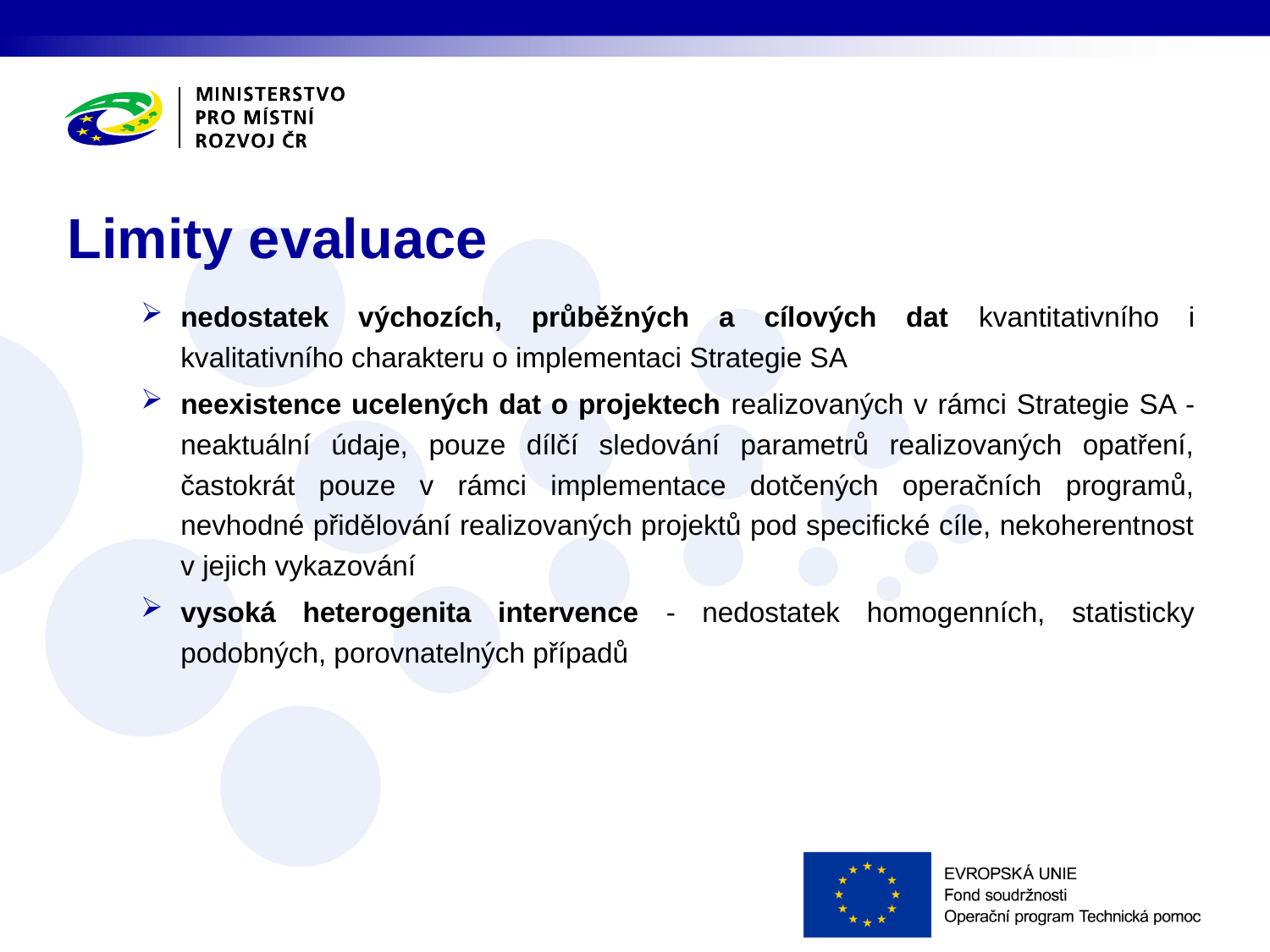

# Limity evaluace
nedostatek výchozích, průběžných a cílových dat kvantitativního i kvalitativního charakteru o implementaci Strategie SA
neexistence ucelených dat o projektech realizovaných v rámci Strategie SA -neaktuální údaje, pouze dílčí sledování parametrů realizovaných opatření, častokrát pouze v rámci implementace dotčených operačních programů, nevhodné přidělování realizovaných projektů pod specifické cíle, nekoherentnost v jejich vykazování
vysoká heterogenita intervence - nedostatek homogenních, statisticky podobných, porovnatelných případů